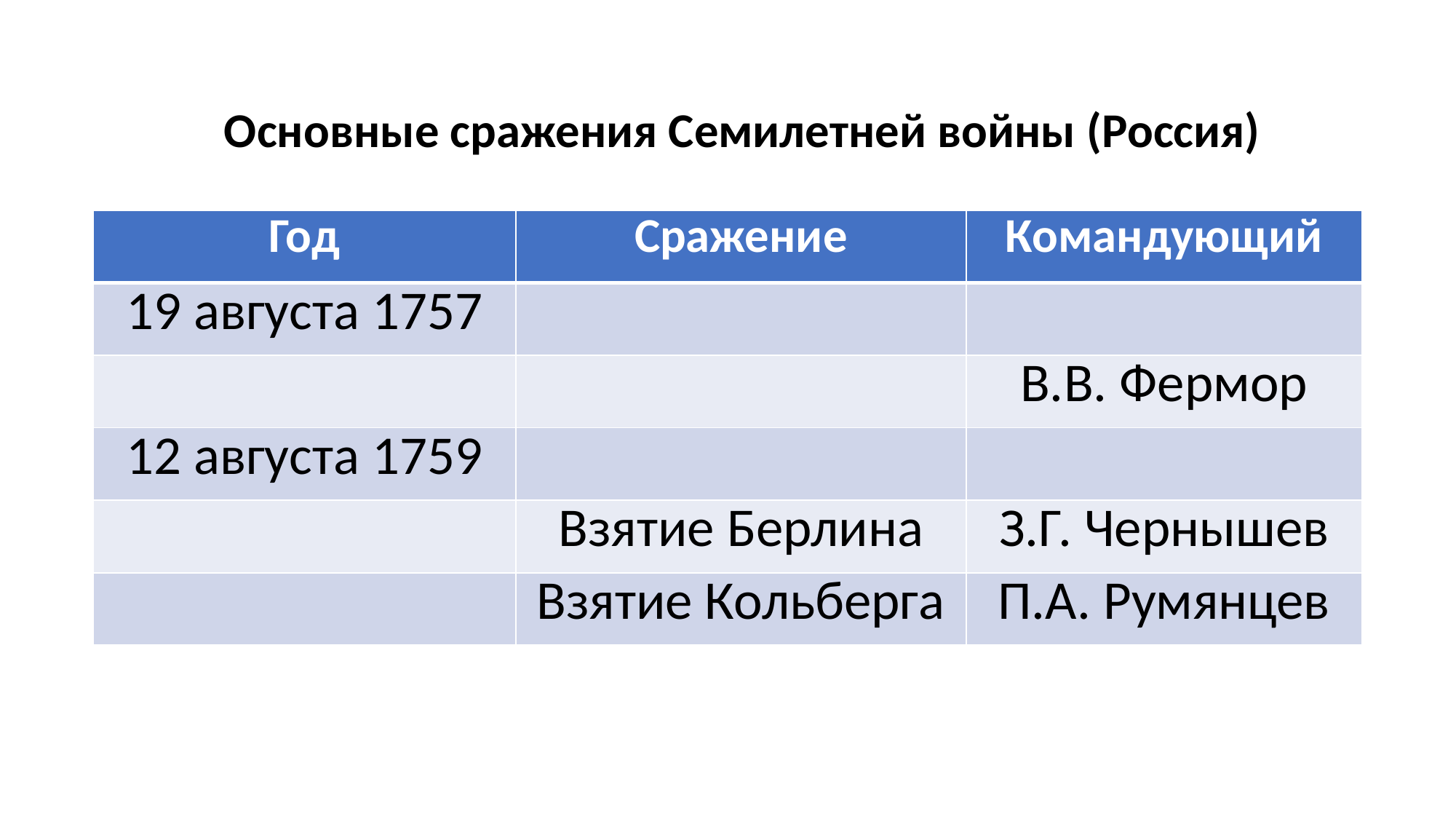

Основные сражения Семилетней войны (Россия)
| Год | Сражение | Командующий |
| --- | --- | --- |
| 19 августа 1757 |  |  |
|  |  | В.В. Фермор |
| 12 августа 1759 |  |  |
|  | Взятие Берлина | З.Г. Чернышев |
|  | Взятие Кольберга | П.А. Румянцев |